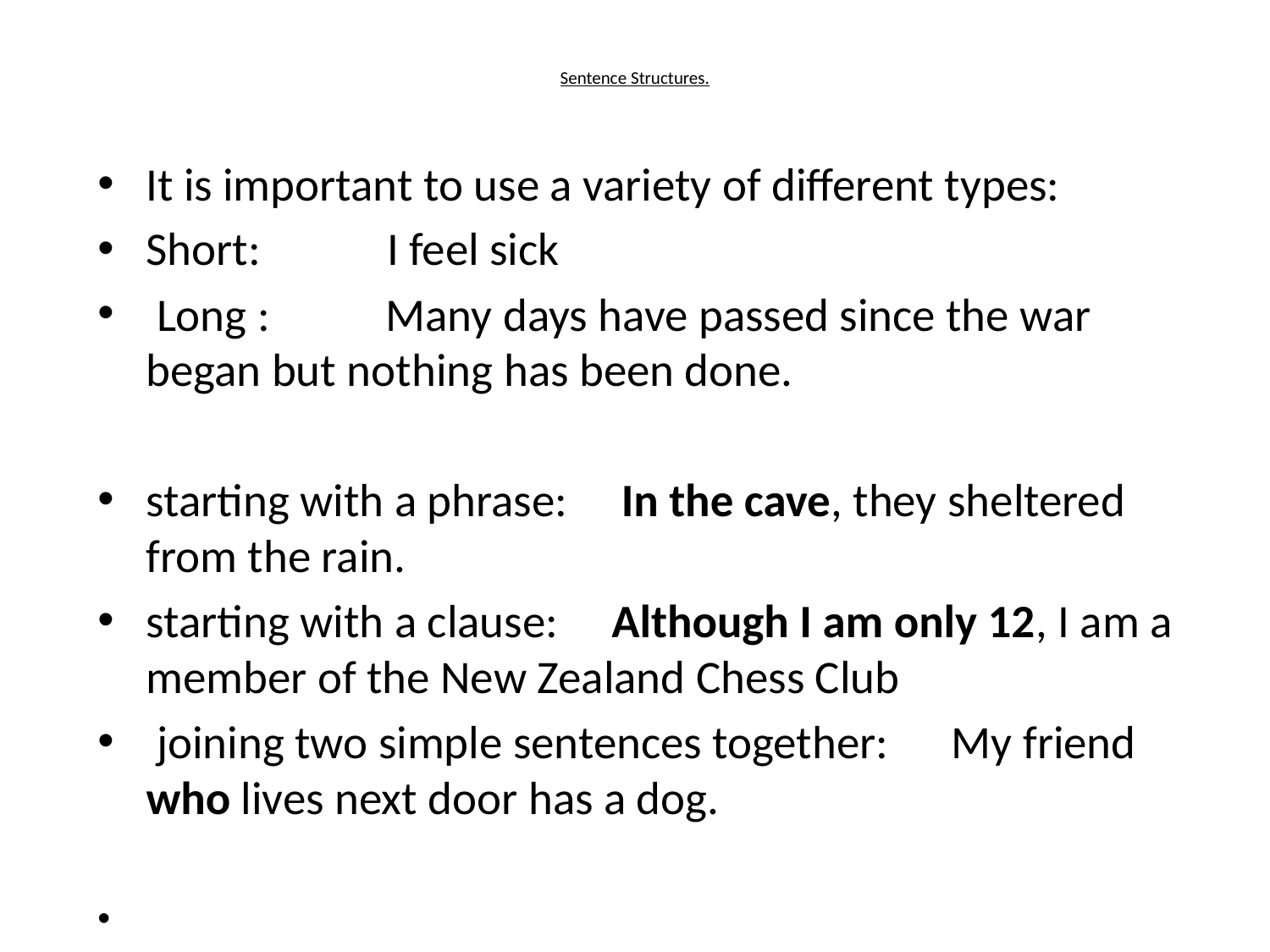

# Sentence Structures.

It is important to use a variety of different types:
Short:            I feel sick
 Long :           Many days have passed since the war began but nothing has been done.

starting with a phrase:     In the cave, they sheltered from the rain.
starting with a clause:     Although I am only 12, I am a member of the New Zealand Chess Club
 joining two simple sentences together:      My friend who lives next door has a dog.